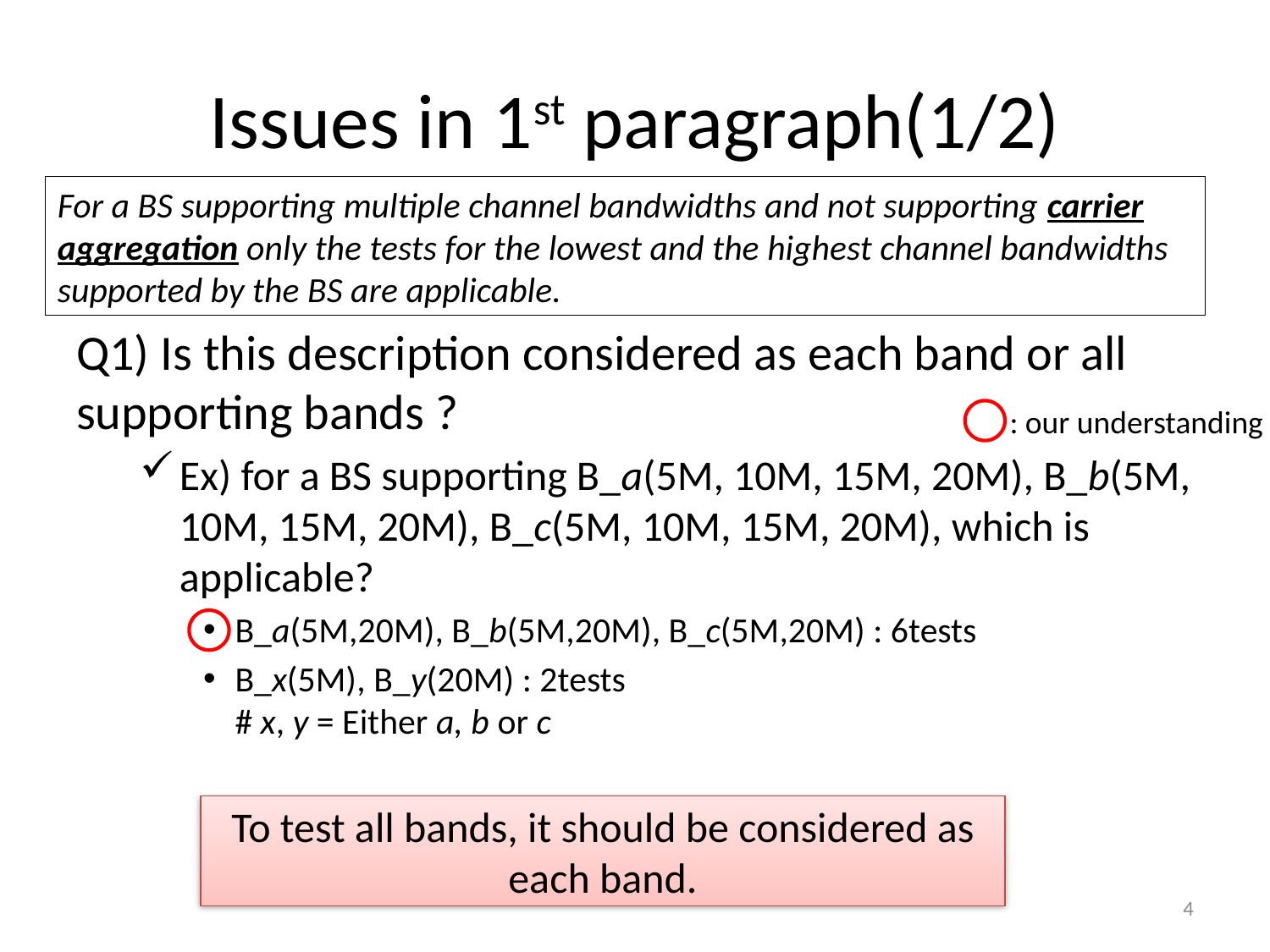

# Issues in 1st paragraph(1/2)
For a BS supporting multiple channel bandwidths and not supporting carrier aggregation only the tests for the lowest and the highest channel bandwidths supported by the BS are applicable.
Q1) Is this description considered as each band or all supporting bands ?
Ex) for a BS supporting B_a(5M, 10M, 15M, 20M), B_b(5M, 10M, 15M, 20M), B_c(5M, 10M, 15M, 20M), which is applicable?
B_a(5M,20M), B_b(5M,20M), B_c(5M,20M) : 6tests
B_x(5M), B_y(20M) : 2tests
# x, y = Either a, b or c
: our understanding

To test all bands, it should be considered as each band.
4